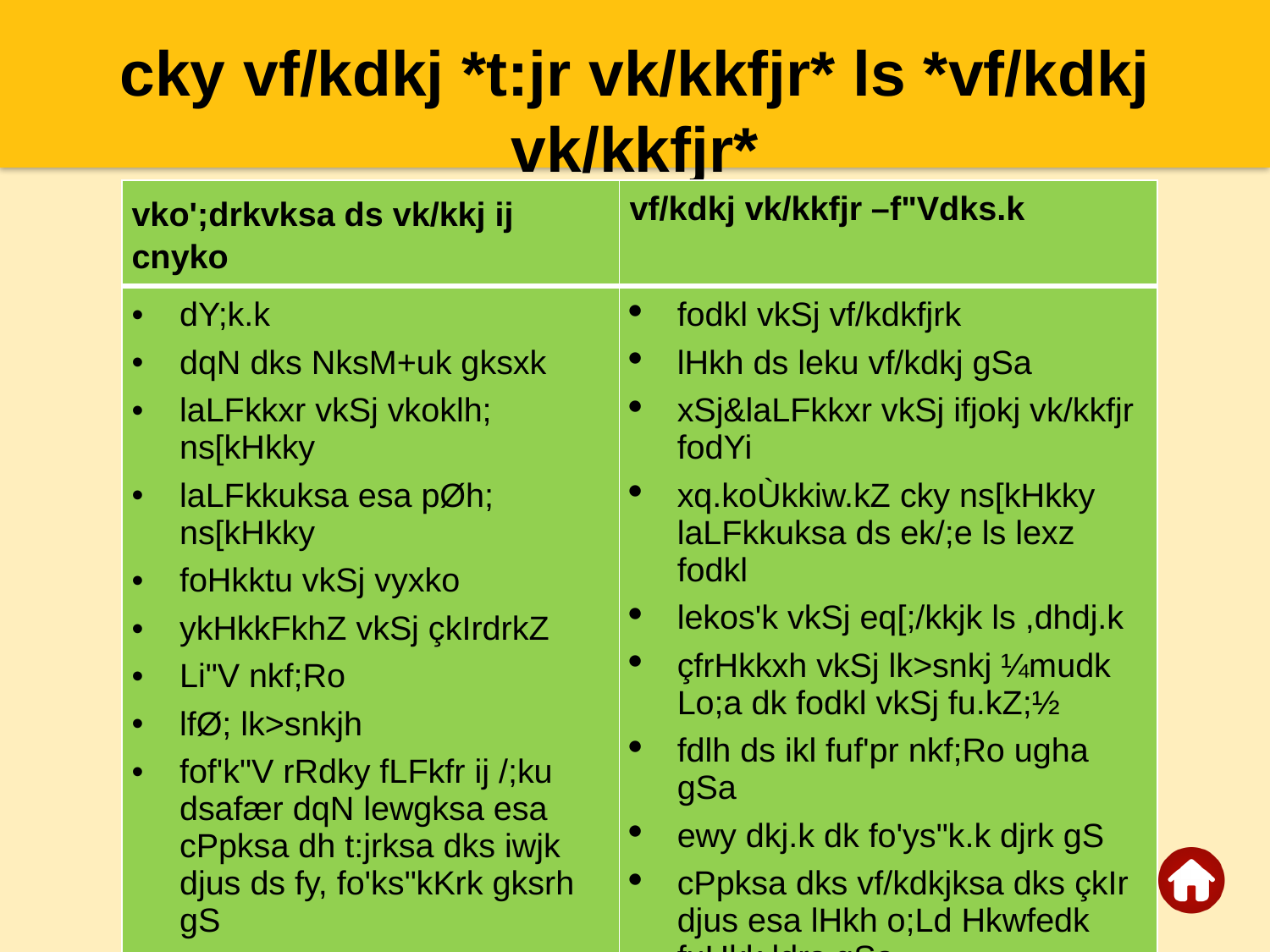

cky vf/kdkj *t:jr vk/kkfjr* ls *vf/kdkj vk/kkfjr*
| vko';drkvksa ds vk/kkj ij cnyko | vf/kdkj vk/kkfjr –f"Vdks.k |
| --- | --- |
| dY;k.k dqN dks NksM+uk gksxk laLFkkxr vkSj vkoklh; ns[kHkky laLFkkuksa esa pØh; ns[kHkky foHkktu vkSj vyxko ykHkkFkhZ vkSj çkIrdrkZ Li"V nkf;Ro lfØ; lk>snkjh fof'k"V rRdky fLFkfr ij /;ku dsafær dqN lewgksa esa cPpksa dh t:jrksa dks iwjk djus ds fy, fo'ks"kKrk gksrh gS | fodkl vkSj vf/kdkfjrk lHkh ds leku vf/kdkj gSa xSj&laLFkkxr vkSj ifjokj vk/kkfjr fodYi xq.koÙkkiw.kZ cky ns[kHkky laLFkkuksa ds ek/;e ls lexz fodkl lekos'k vkSj eq[;/kkjk ls ,dhdj.k çfrHkkxh vkSj lk>snkj ¼mudk Lo;a dk fodkl vkSj fu.kZ;½ fdlh ds ikl fuf'pr nkf;Ro ugha gSa ewy dkj.k dk fo'ys"k.k djrk gS cPpksa dks vf/kdkjksa dks çkIr djus esa lHkh o;Ld Hkwfedk fuHkk ldrs gSa |